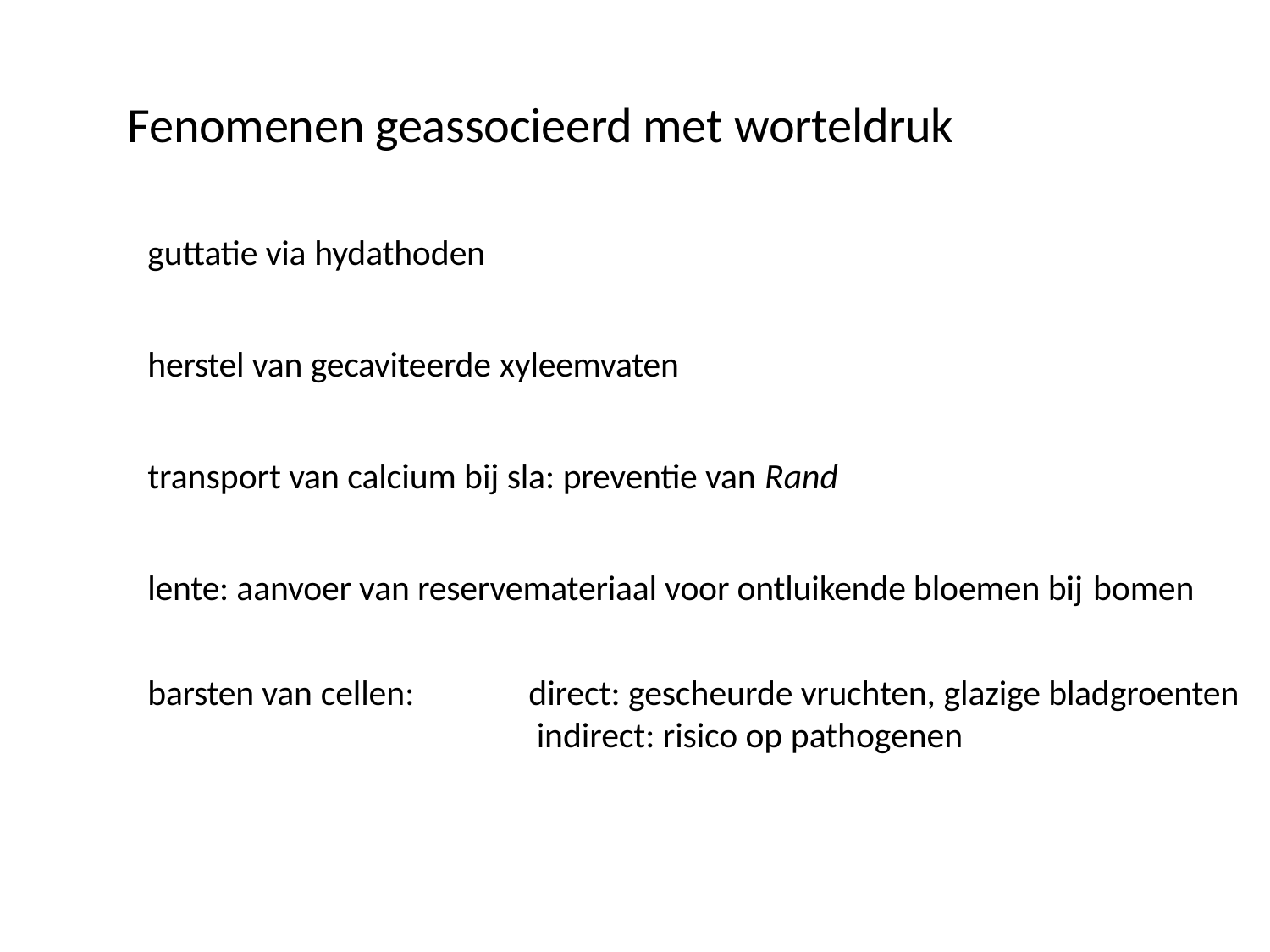

# Fenomenen geassocieerd met worteldruk
guttatie via hydathoden

herstel van gecaviteerde xyleemvaten

transport van calcium bij sla: preventie van Rand

lente: aanvoer van reservemateriaal voor ontluikende bloemen bij bomen
barsten van cellen:
direct: gescheurde vruchten, glazige bladgroenten  indirect: risico op pathogenen